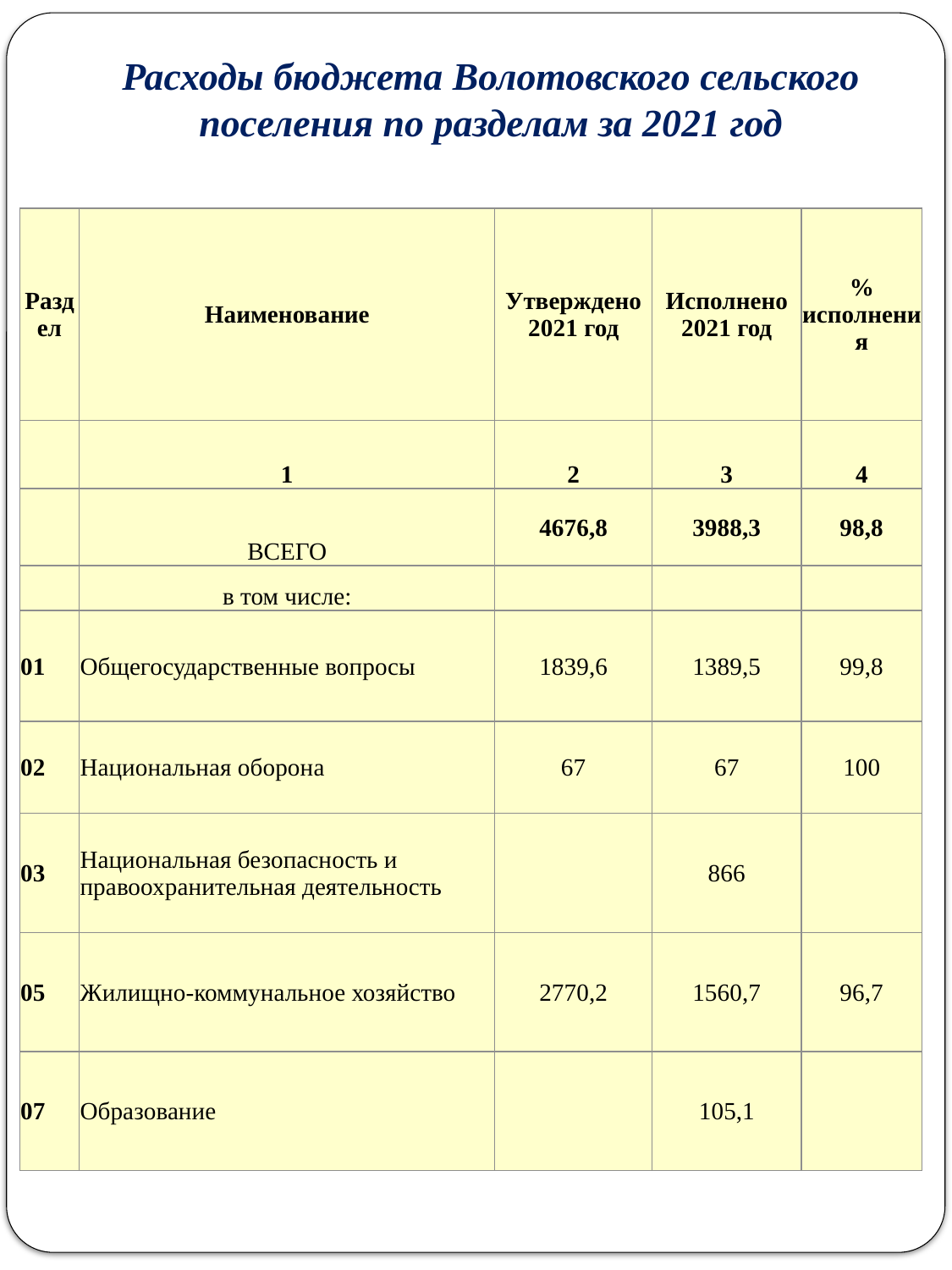

Расходы бюджета Волотовского сельского поселения по разделам за 2021 год
(тыс. рублей)
| Раздел | Наименование | Утверждено 2021 год | Исполнено 2021 год | % исполнения |
| --- | --- | --- | --- | --- |
|  | 1 | 2 | 3 | 4 |
|  | ВСЕГО | 4676,8 | 3988,3 | 98,8 |
|  | в том числе: |  |  |  |
| 01 | Общегосударственные вопросы | 1839,6 | 1389,5 | 99,8 |
| 02 | Национальная оборона | 67 | 67 | 100 |
| 03 | Национальная безопасность и правоохранительная деятельность |  | 866 |  |
| 05 | Жилищно-коммунальное хозяйство | 2770,2 | 1560,7 | 96,7 |
| 07 | Образование |  | 105,1 |  |